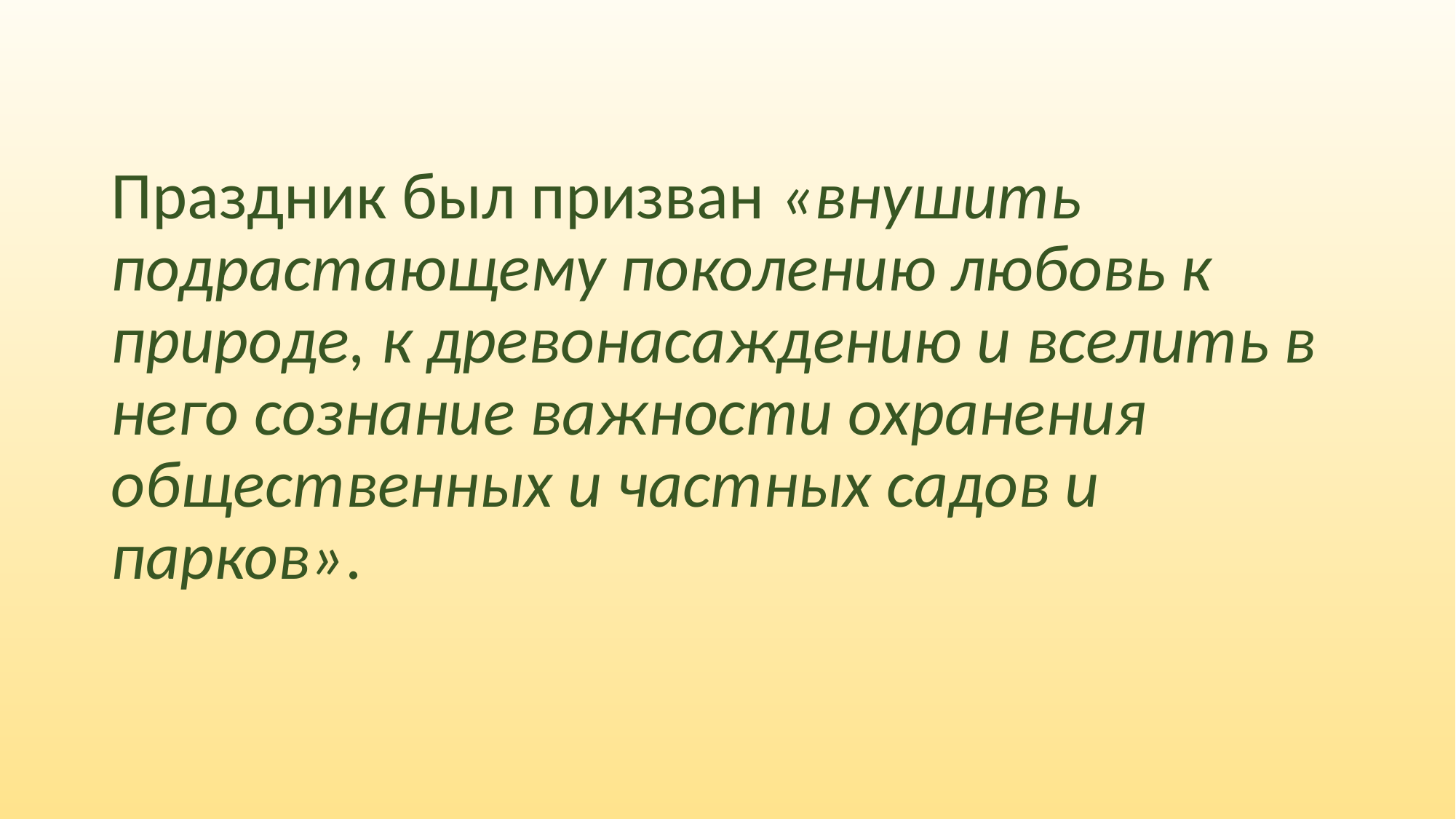

# Праздник был призван «внушить подрастающему поколению любовь к природе, к древонасаждению и вселить в него сознание важности охранения общественных и частных садов и парков».